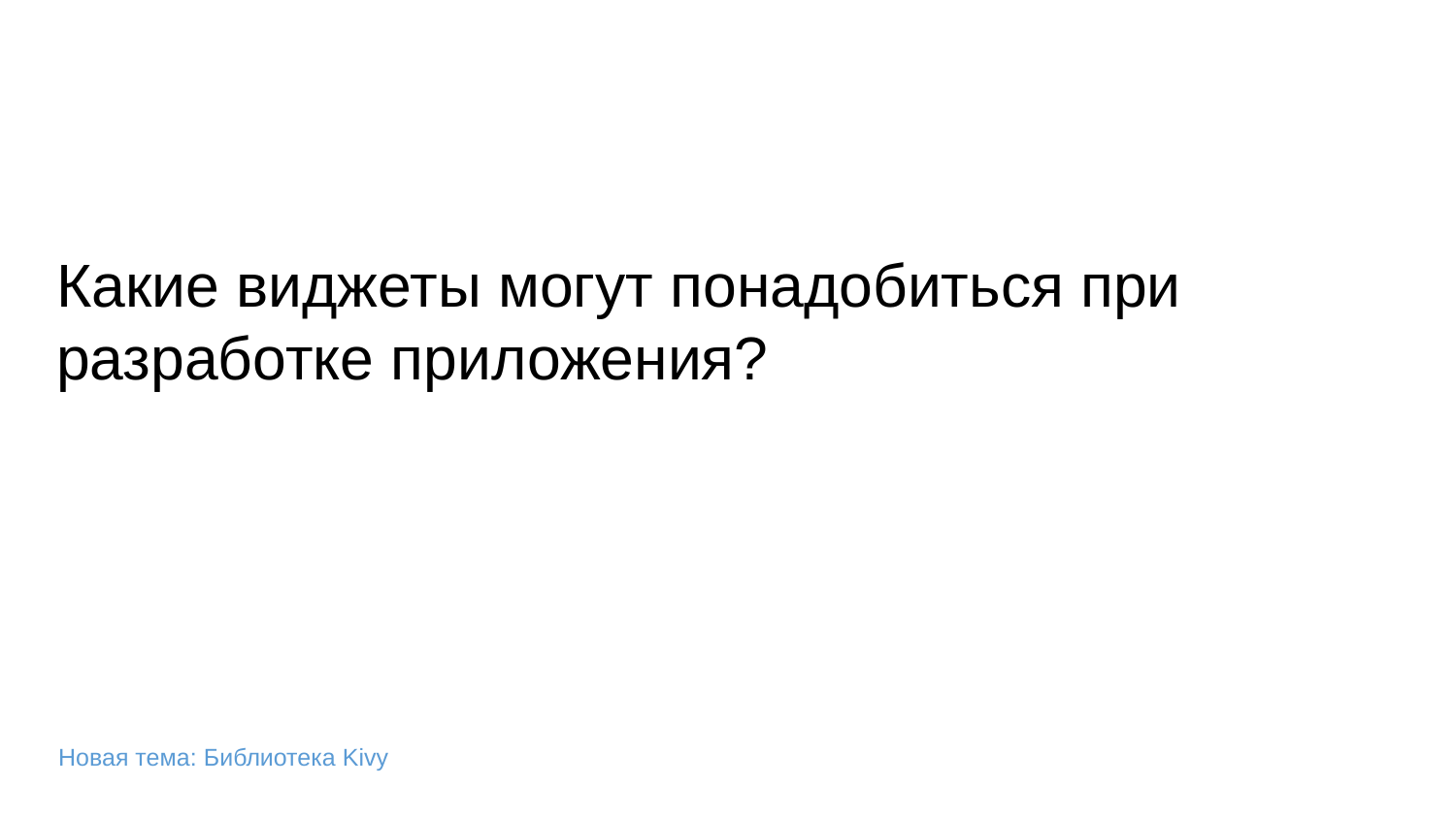

Какие виджеты могут понадобиться при разработке приложения?
Новая тема: Библиотека Kivy